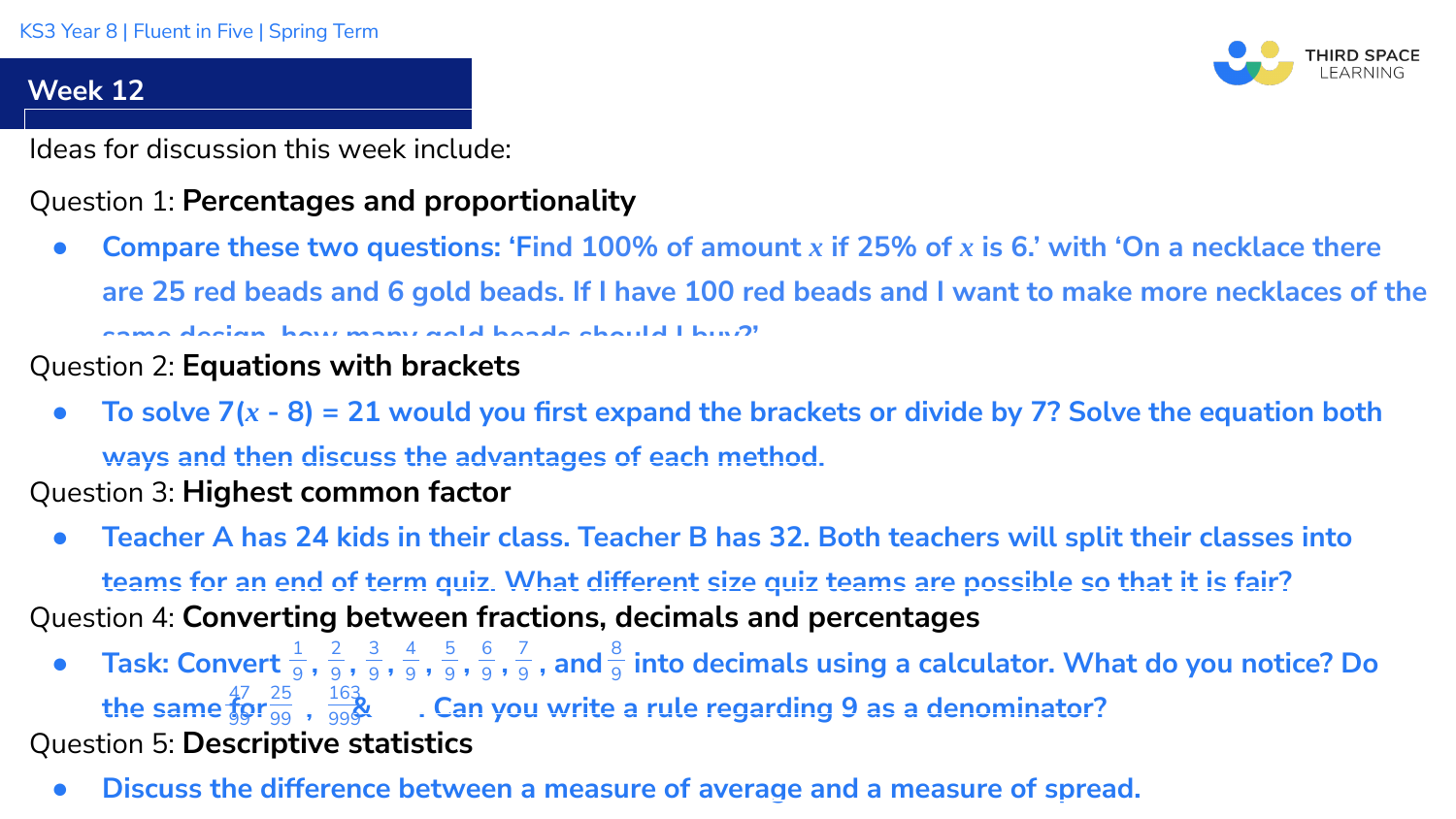

Week 12
| Ideas for discussion this week include: |
| --- |
| Question 1: Percentages and proportionality Compare these two questions: ‘Find 100% of amount x if 25% of x is 6.’ with ‘On a necklace there are 25 red beads and 6 gold beads. If I have 100 red beads and I want to make more necklaces of the same design, how many gold beads should I buy?’. |
| Question 2: Equations with brackets To solve 7(x - 8) = 21 would you first expand the brackets or divide by 7? Solve the equation both ways and then discuss the advantages of each method. |
| Question 3: Highest common factor Teacher A has 24 kids in their class. Teacher B has 32. Both teachers will split their classes into teams for an end of term quiz. What different size quiz teams are possible so that it is fair? |
| Question 4: Converting between fractions, decimals and percentages Task: Convert , , , , , , , and into decimals using a calculator. What do you notice? Do the same for , & . Can you write a rule regarding 9 as a denominator? |
| Question 5: Descriptive statistics Discuss the difference between a measure of average and a measure of spread. |
1
9
2
9
3
9
4
9
5
9
6
9
7
9
8
9
47
99
25
99
163
999